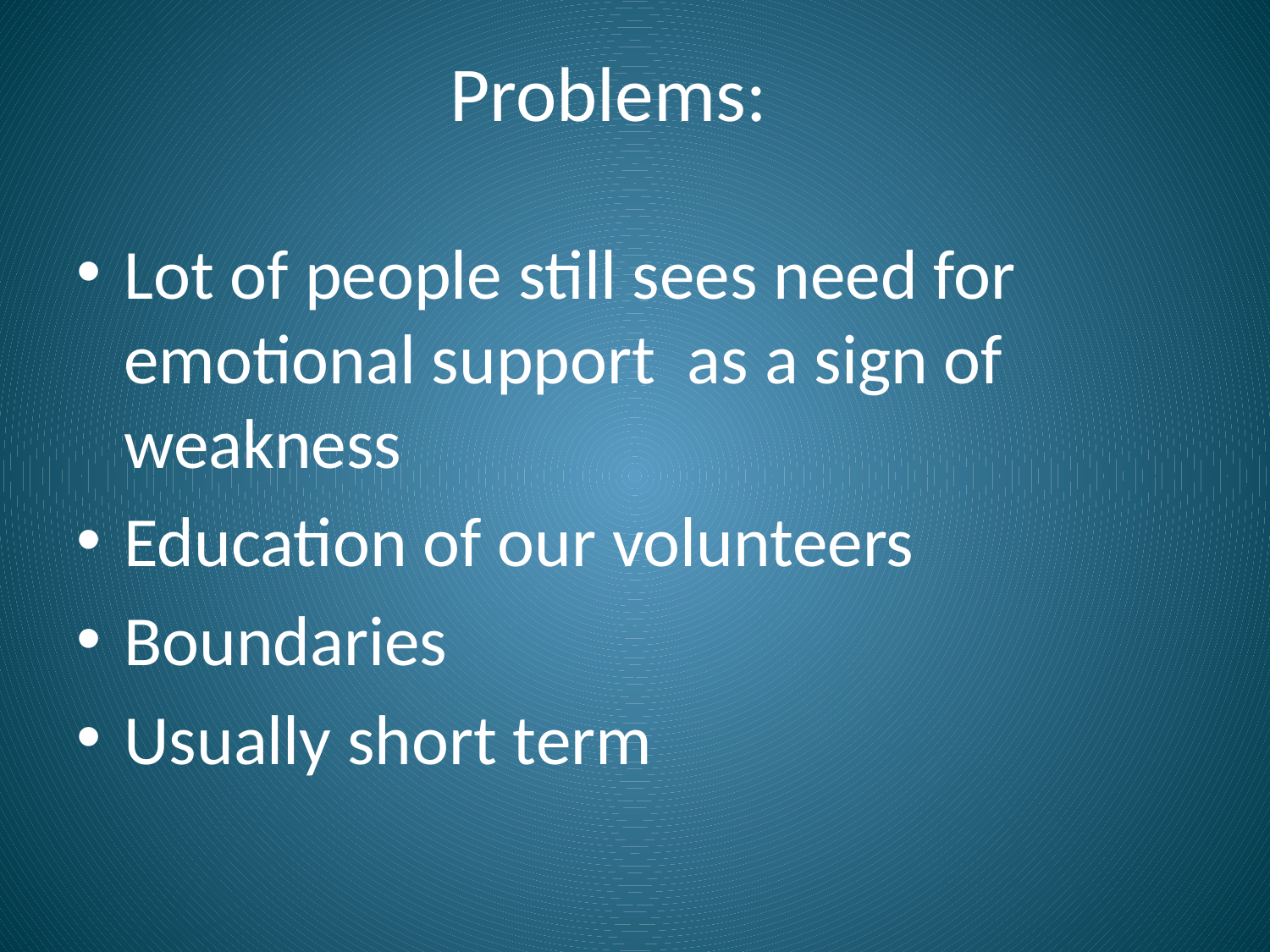

# Problems:
Lot of people still sees need for emotional support  as a sign of weakness
Education of our volunteers
Boundaries
Usually short term